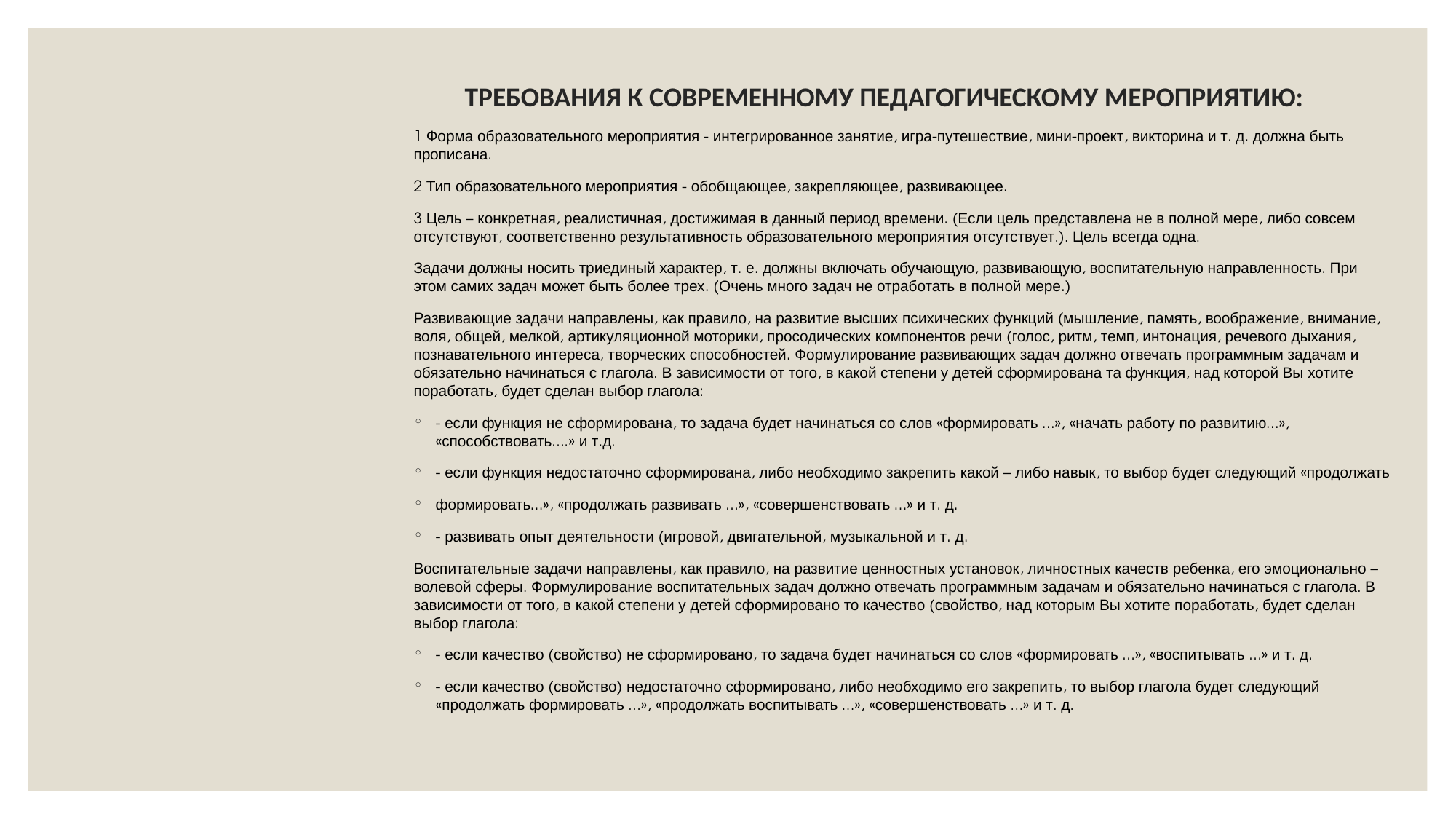

# ТРЕБОВАНИЯ К СОВРЕМЕННОМУ ПЕДАГОГИЧЕСКОМУ МЕРОПРИЯТИЮ:
1 Форма образовательного мероприятия - интегрированное занятие, игра-путешествие, мини-проект, викторина и т. д. должна быть прописана.
2 Тип образовательного мероприятия - обобщающее, закрепляющее, развивающее.
3 Цель – конкретная, реалистичная, достижимая в данный период времени. (Если цель представлена не в полной мере, либо совсем отсутствуют, соответственно результативность образовательного мероприятия отсутствует.). Цель всегда одна.
Задачи должны носить триединый характер, т. е. должны включать обучающую, развивающую, воспитательную направленность. При этом самих задач может быть более трех. (Очень много задач не отработать в полной мере.)
Развивающие задачи направлены, как правило, на развитие высших психических функций (мышление, память, воображение, внимание, воля, общей, мелкой, артикуляционной моторики, просодических компонентов речи (голос, ритм, темп, интонация, речевого дыхания, познавательного интереса, творческих способностей. Формулирование развивающих задач должно отвечать программным задачам и обязательно начинаться с глагола. В зависимости от того, в какой степени у детей сформирована та функция, над которой Вы хотите поработать, будет сделан выбор глагола:
- если функция не сформирована, то задача будет начинаться со слов «формировать …», «начать работу по развитию…», «способствовать….» и т.д.
- если функция недостаточно сформирована, либо необходимо закрепить какой – либо навык, то выбор будет следующий «продолжать
формировать…», «продолжать развивать …», «совершенствовать …» и т. д.
- развивать опыт деятельности (игровой, двигательной, музыкальной и т. д.
Воспитательные задачи направлены, как правило, на развитие ценностных установок, личностных качеств ребенка, его эмоционально – волевой сферы. Формулирование воспитательных задач должно отвечать программным задачам и обязательно начинаться с глагола. В зависимости от того, в какой степени у детей сформировано то качество (свойство, над которым Вы хотите поработать, будет сделан выбор глагола:
- если качество (свойство) не сформировано, то задача будет начинаться со слов «формировать …», «воспитывать …» и т. д.
- если качество (свойство) недостаточно сформировано, либо необходимо его закрепить, то выбор глагола будет следующий «продолжать формировать …», «продолжать воспитывать …», «совершенствовать …» и т. д.